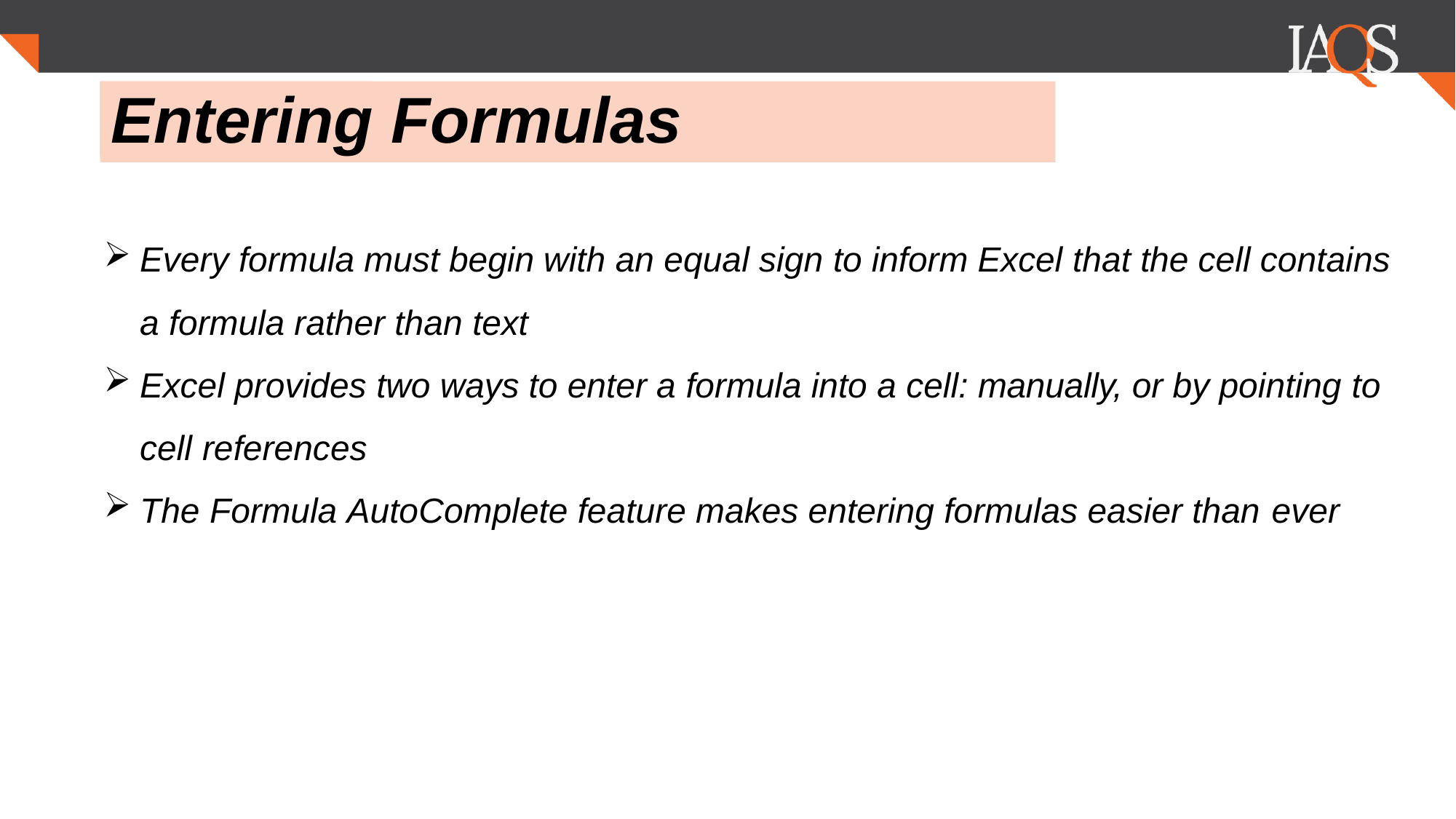

.

# Entering Formulas
Every formula must begin with an equal sign to inform Excel that the cell contains a formula rather than text
Excel provides two ways to enter a formula into a cell: manually, or by pointing to cell references
The Formula AutoComplete feature makes entering formulas easier than ever